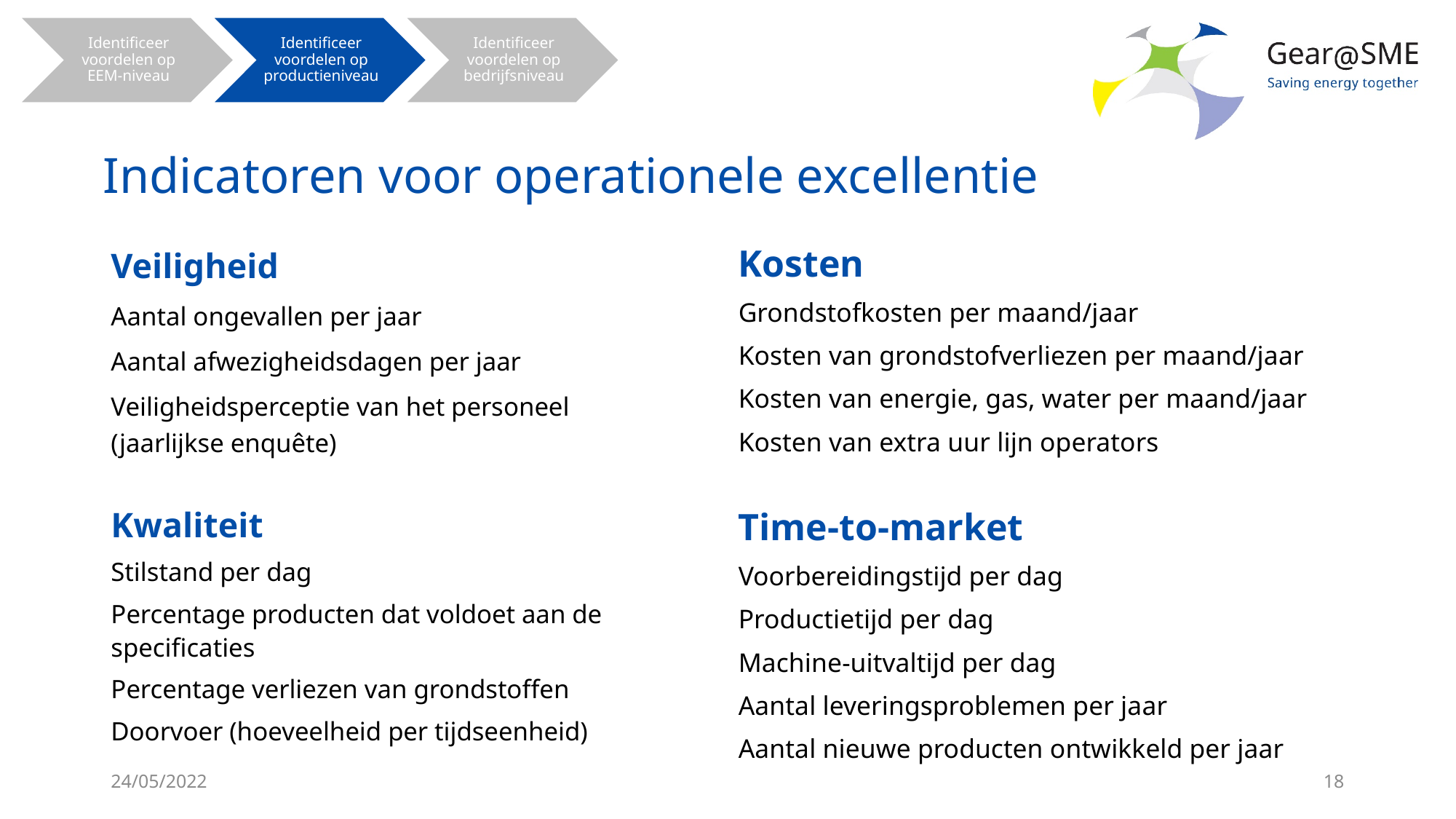

Identificeer voordelen op EEM-niveau
Identificeer voordelen op productieniveau
Identificeer voordelen op bedrijfsniveau
# Indicatoren voor operationele excellentie
Kosten
Grondstofkosten per maand/jaar
Kosten van grondstofverliezen per maand/jaar
Kosten van energie, gas, water per maand/jaar
Kosten van extra uur lijn operators
Time-to-market
Voorbereidingstijd per dag
Productietijd per dag
Machine-uitvaltijd per dag
Aantal leveringsproblemen per jaar
Aantal nieuwe producten ontwikkeld per jaar
Veiligheid
Aantal ongevallen per jaar
Aantal afwezigheidsdagen per jaar
Veiligheidsperceptie van het personeel (jaarlijkse enquête)
Kwaliteit
Stilstand per dag
Percentage producten dat voldoet aan de specificaties
Percentage verliezen van grondstoffen
Doorvoer (hoeveelheid per tijdseenheid)

24/05/2022
18